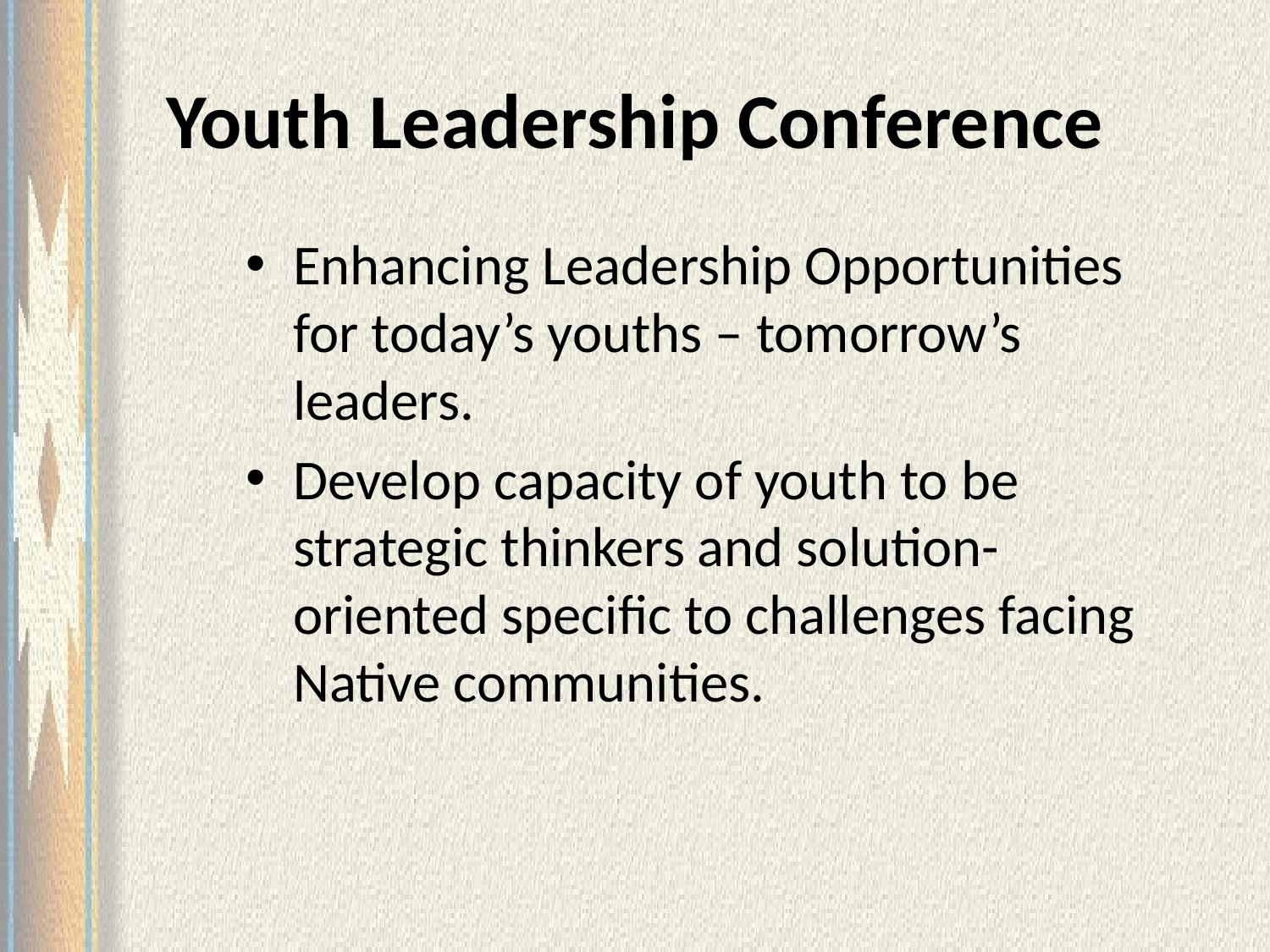

# Youth Leadership Conference
Enhancing Leadership Opportunities for today’s youths – tomorrow’s leaders.
Develop capacity of youth to be strategic thinkers and solution-oriented specific to challenges facing Native communities.